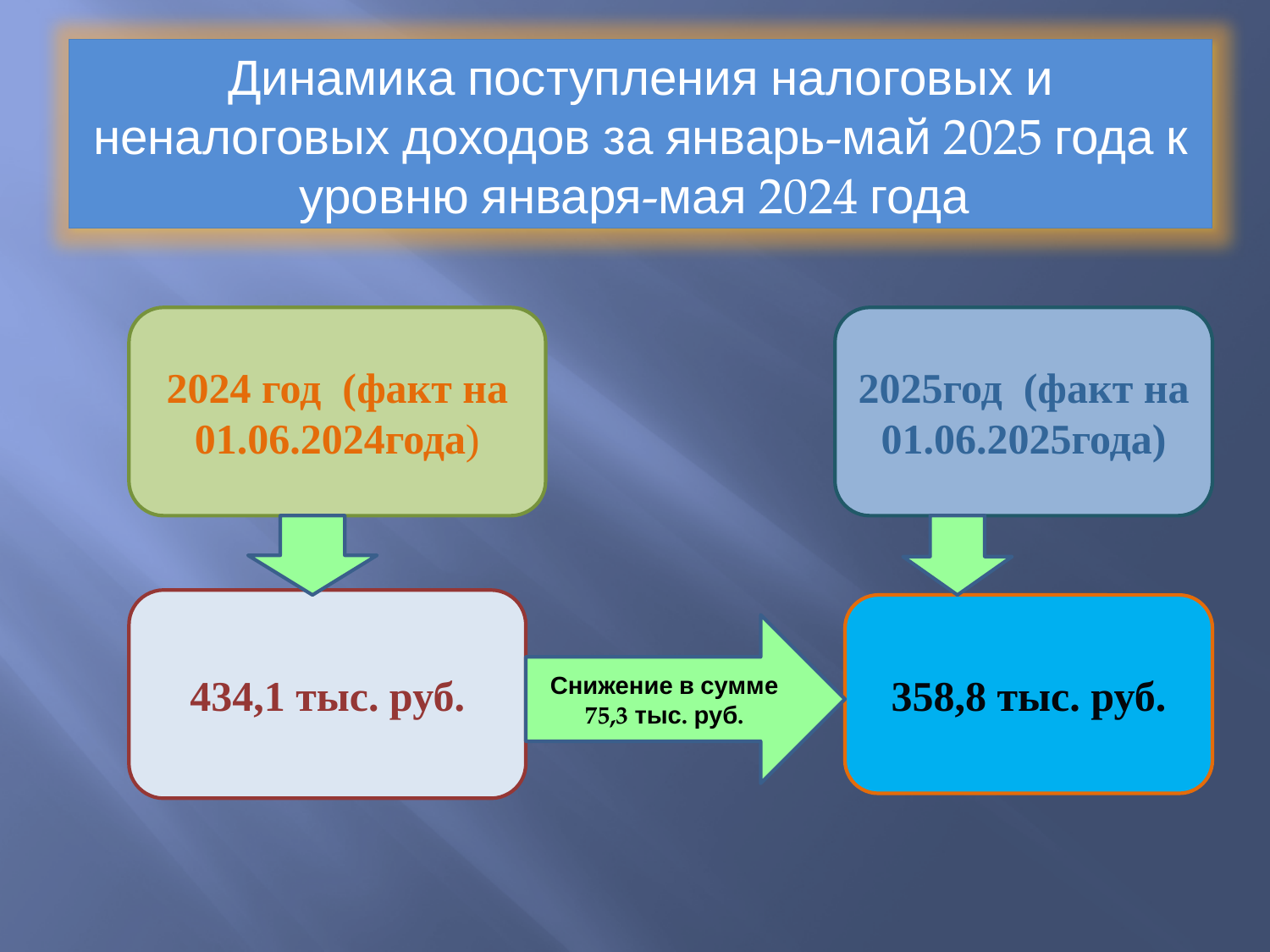

Динамика поступления налоговых и неналоговых доходов за январь-май 2025 года к уровню января-мая 2024 года
2024 год  (факт на 01.06.2024года)
2025год  (факт на 01.06.2025года)

434,1 тыс. руб.
358,8 тыс. руб.
Снижение в сумме 75,3 тыс. руб.